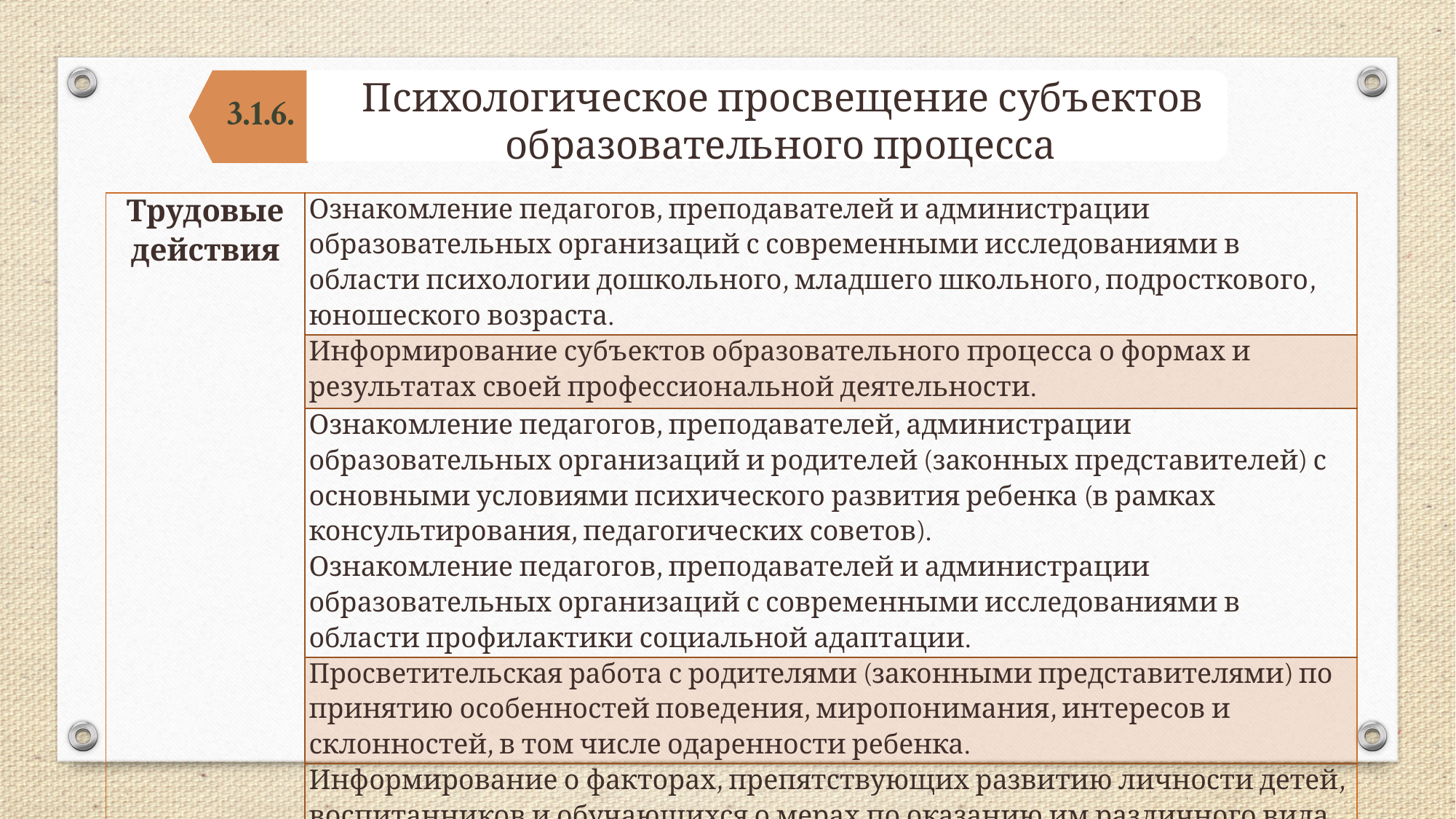

Психологическое просвещение субъектов  образовательного процесса
 3.1.6.
| Трудовые действия | Ознакомление педагогов, преподавателей и администрации образовательных организаций с современными исследованиями в области психологии дошкольного, младшего школьного, подросткового, юношеского возраста. |
| --- | --- |
|  | Информирование субъектов образовательного процесса о формах и результатах своей профессиональной деятельности. |
|  | Ознакомление педагогов, преподавателей, администрации образовательных организаций и родителей (законных представителей) с основными условиями психического развития ребенка (в рамках консультирования, педагогических советов). Ознакомление педагогов, преподавателей и администрации образовательных организаций с современными исследованиями в области профилактики социальной адаптации. |
|  | Просветительская работа с родителями (законными представителями) по принятию особенностей поведения, миропонимания, интересов и склонностей, в том числе одаренности ребенка. |
|  | Информирование о факторах, препятствующих развитию личности детей, воспитанников и обучающихся о мерах по оказанию им различного вида психологической помощи. |